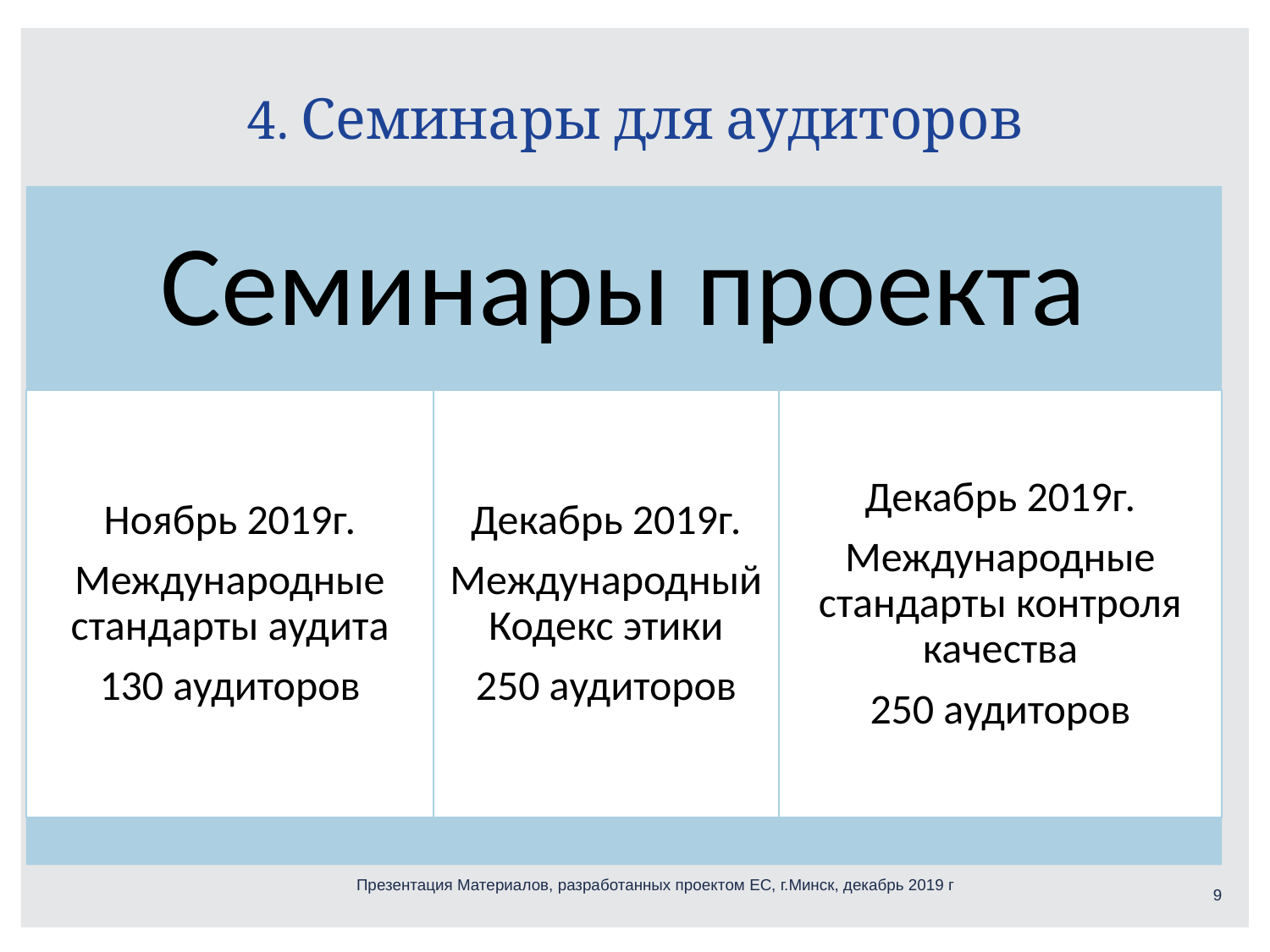

# 4. Семинары для аудиторов

Семинары проекта
Ноябрь 2019г.
Международные стандарты аудита
130 аудиторов
Декабрь 2019г.
Международный Кодекс этики
250 аудиторов
Декабрь 2019г.
Международные стандарты контроля качества
250 аудиторов
Презентация Материалов, разработанных проектом ЕС, г.Минск, декабрь 2019 г
9